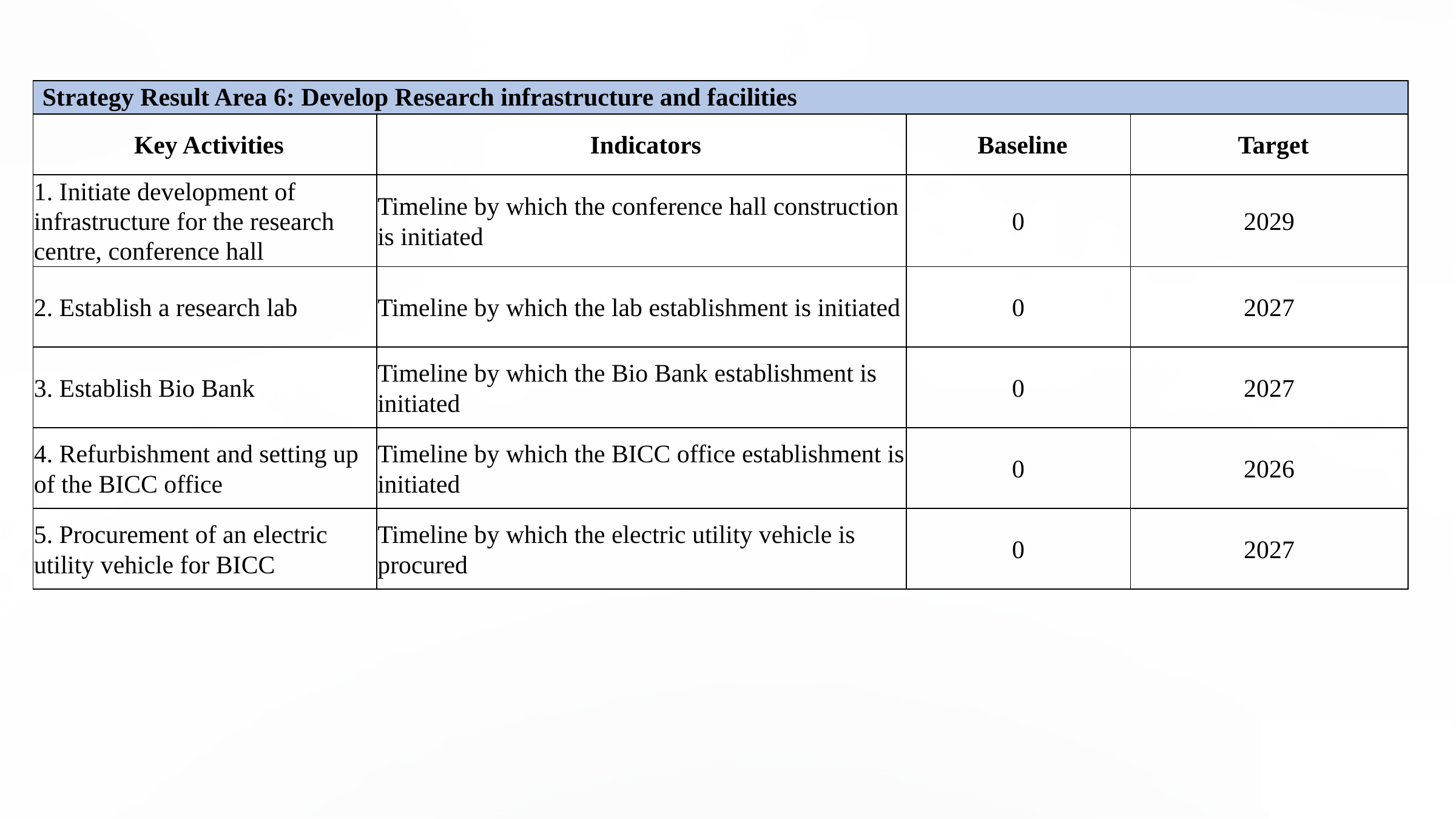

| Strategy Result Area 6: Develop Research infrastructure and facilities |  |  |  |
| --- | --- | --- | --- |
| Key Activities | Indicators | Baseline | Target |
| 1. Initiate development of infrastructure for the research centre, conference hall | Timeline by which the conference hall construction is initiated | 0 | 2029 |
| 2. Establish a research lab | Timeline by which the lab establishment is initiated | 0 | 2027 |
| 3. Establish Bio Bank | Timeline by which the Bio Bank establishment is initiated | 0 | 2027 |
| 4. Refurbishment and setting up of the BICC office | Timeline by which the BICC office establishment is initiated | 0 | 2026 |
| 5. Procurement of an electric utility vehicle for BICC | Timeline by which the electric utility vehicle is procured | 0 | 2027 |